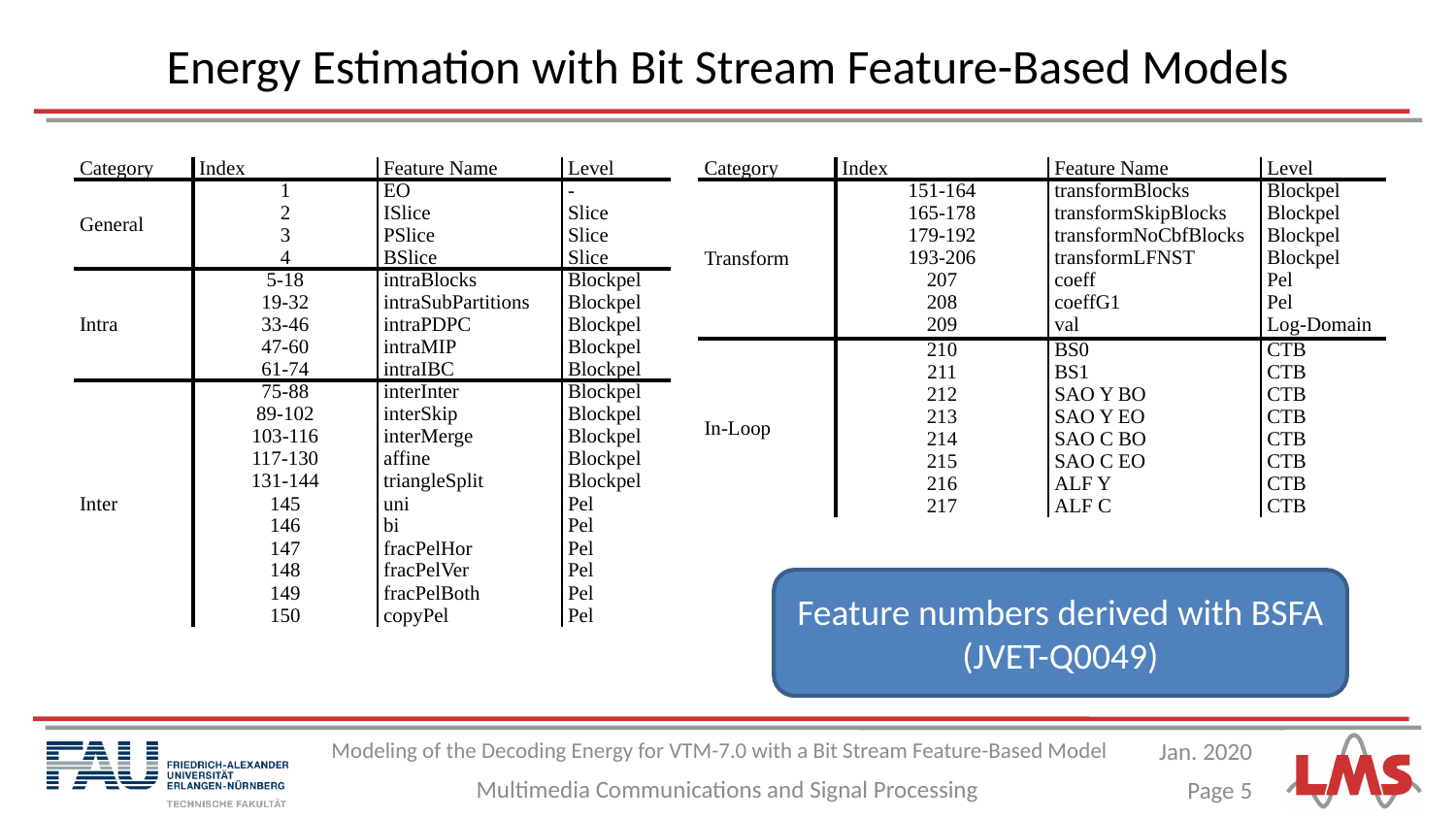

# Energy Estimation with Bit Stream Feature-Based Models
| Category | Index | Feature Name | Level |
| --- | --- | --- | --- |
| General | 1 | EO | - |
|  | 2 | ISlice | Slice |
|  | 3 | PSlice | Slice |
|  | 4 | BSlice | Slice |
| Intra | 5-18 | intraBlocks | Blockpel |
|  | 19-32 | intraSubPartitions | Blockpel |
|  | 33-46 | intraPDPC | Blockpel |
|  | 47-60 | intraMIP | Blockpel |
|  | 61-74 | intraIBC | Blockpel |
| Inter | 75-88 | interInter | Blockpel |
|  | 89-102 | interSkip | Blockpel |
|  | 103-116 | interMerge | Blockpel |
|  | 117-130 | affine | Blockpel |
|  | 131-144 | triangleSplit | Blockpel |
|  | 145 | uni | Pel |
|  | 146 | bi | Pel |
|  | 147 | fracPelHor | Pel |
|  | 148 | fracPelVer | Pel |
|  | 149 | fracPelBoth | Pel |
|  | 150 | copyPel | Pel |
| Category | Index | Feature Name | Level |
| --- | --- | --- | --- |
| Transform | 151-164 | transformBlocks | Blockpel |
|  | 165-178 | transformSkipBlocks | Blockpel |
|  | 179-192 | transformNoCbfBlocks | Blockpel |
|  | 193-206 | transformLFNST | Blockpel |
|  | 207 | coeff | Pel |
|  | 208 | coeffG1 | Pel |
|  | 209 | val | Log-Domain |
| In-Loop | 210 | BS0 | CTB |
|  | 211 | BS1 | CTB |
|  | 212 | SAO Y BO | CTB |
|  | 213 | SAO Y EO | CTB |
|  | 214 | SAO C BO | CTB |
|  | 215 | SAO C EO | CTB |
|  | 216 | ALF Y | CTB |
|  | 217 | ALF C | CTB |
Feature numbers derived with BSFA (JVET-Q0049)
|  |
| --- |
|  |
| --- |